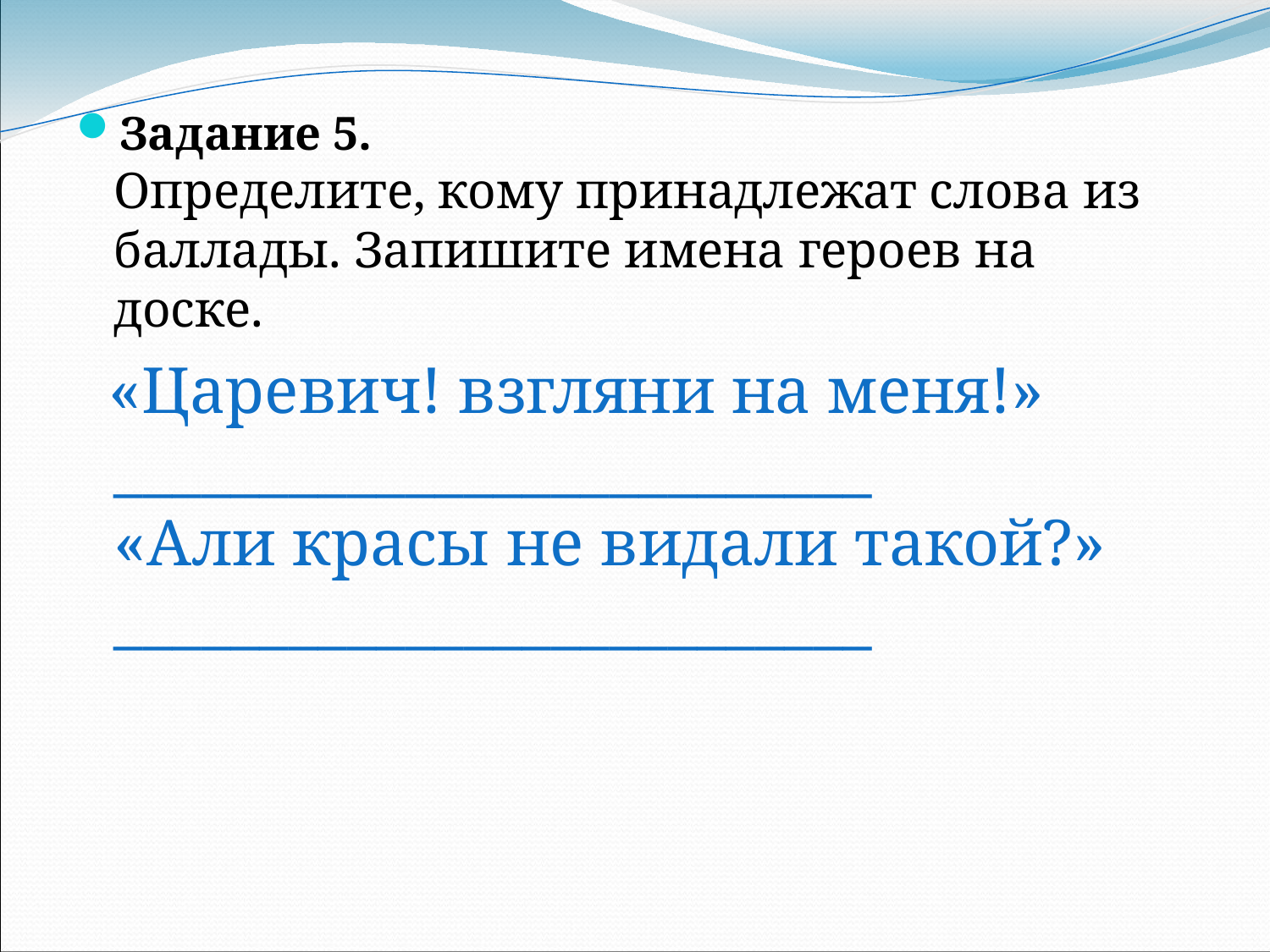

# Задание 5. Определите, кому принадлежат слова из баллады. Запишите имена героев на доске.
  «Царевич! взгляни на меня!»
__________________________
«Али красы не видали такой?»
__________________________